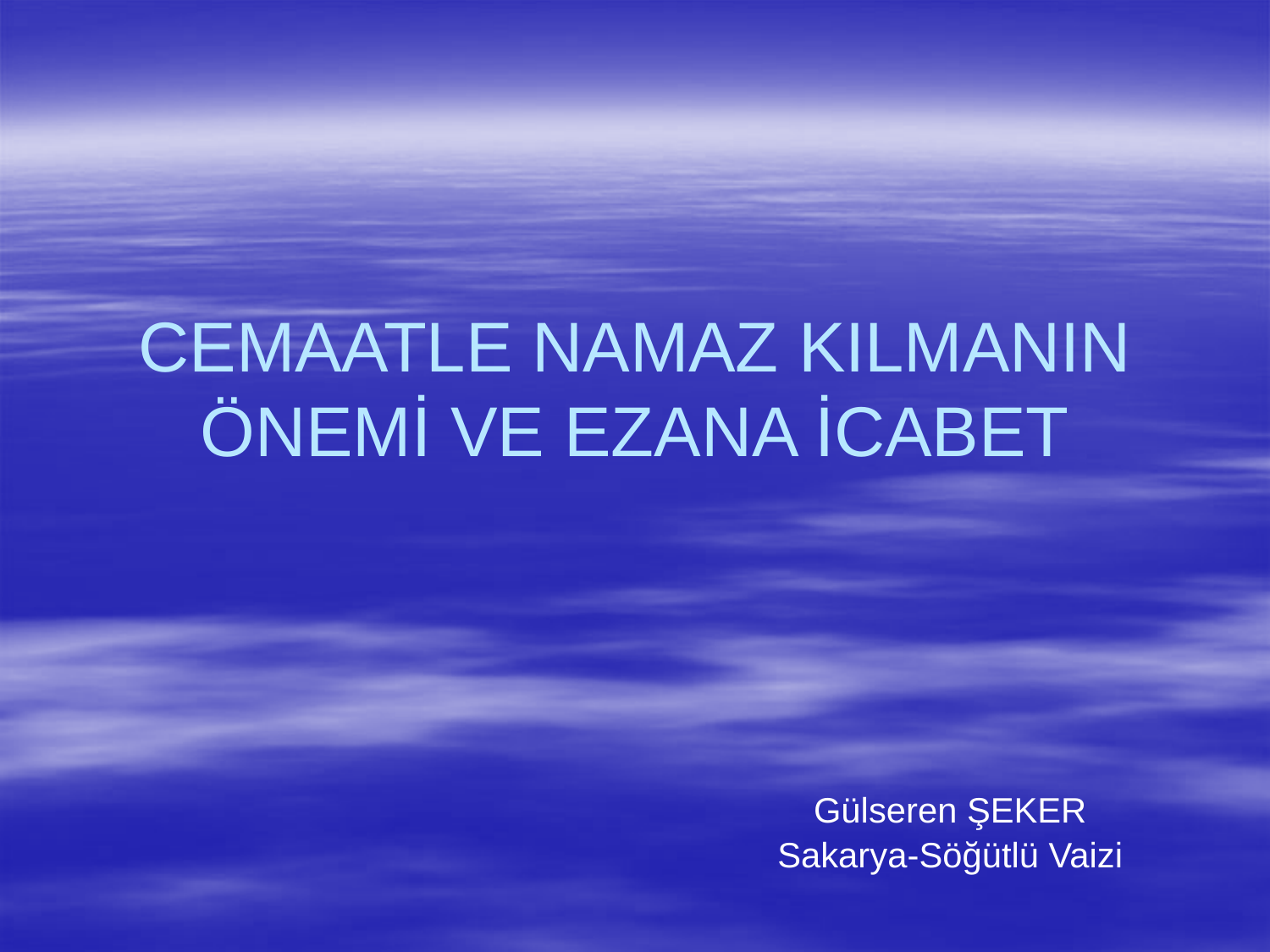

# CEMAATLE NAMAZ KILMANIN ÖNEMİ VE EZANA İCABET
Gülseren ŞEKER
Sakarya-Söğütlü Vaizi